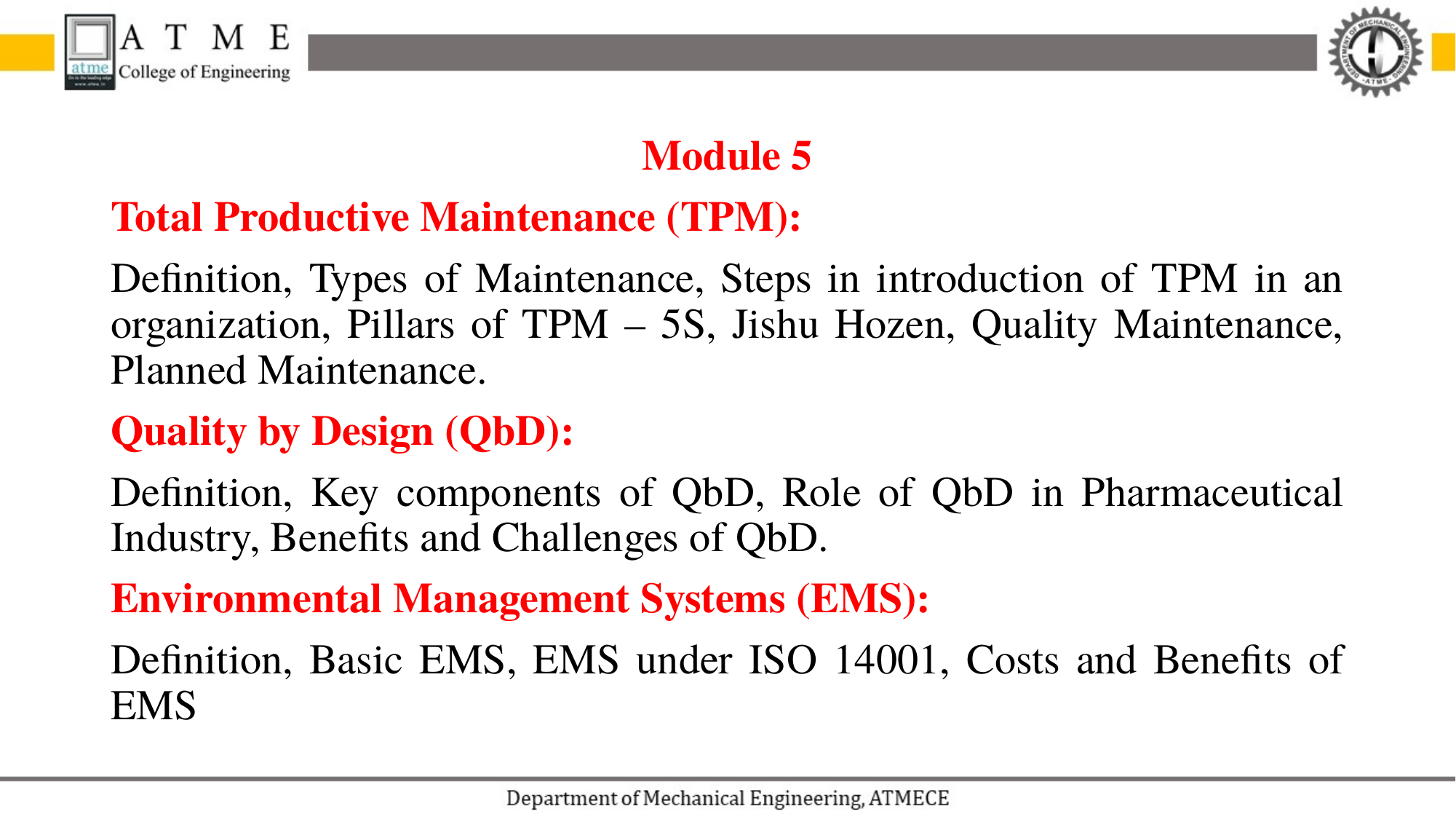

Module 5
Total Productive Maintenance (TPM):
Definition, Types of Maintenance, Steps in introduction of TPM in an organization, Pillars of TPM – 5S, Jishu Hozen, Quality Maintenance, Planned Maintenance.
Quality by Design (QbD):
Definition, Key components of QbD, Role of QbD in Pharmaceutical Industry, Benefits and Challenges of QbD.
Environmental Management Systems (EMS):
Definition, Basic EMS, EMS under ISO 14001, Costs and Benefits of EMS